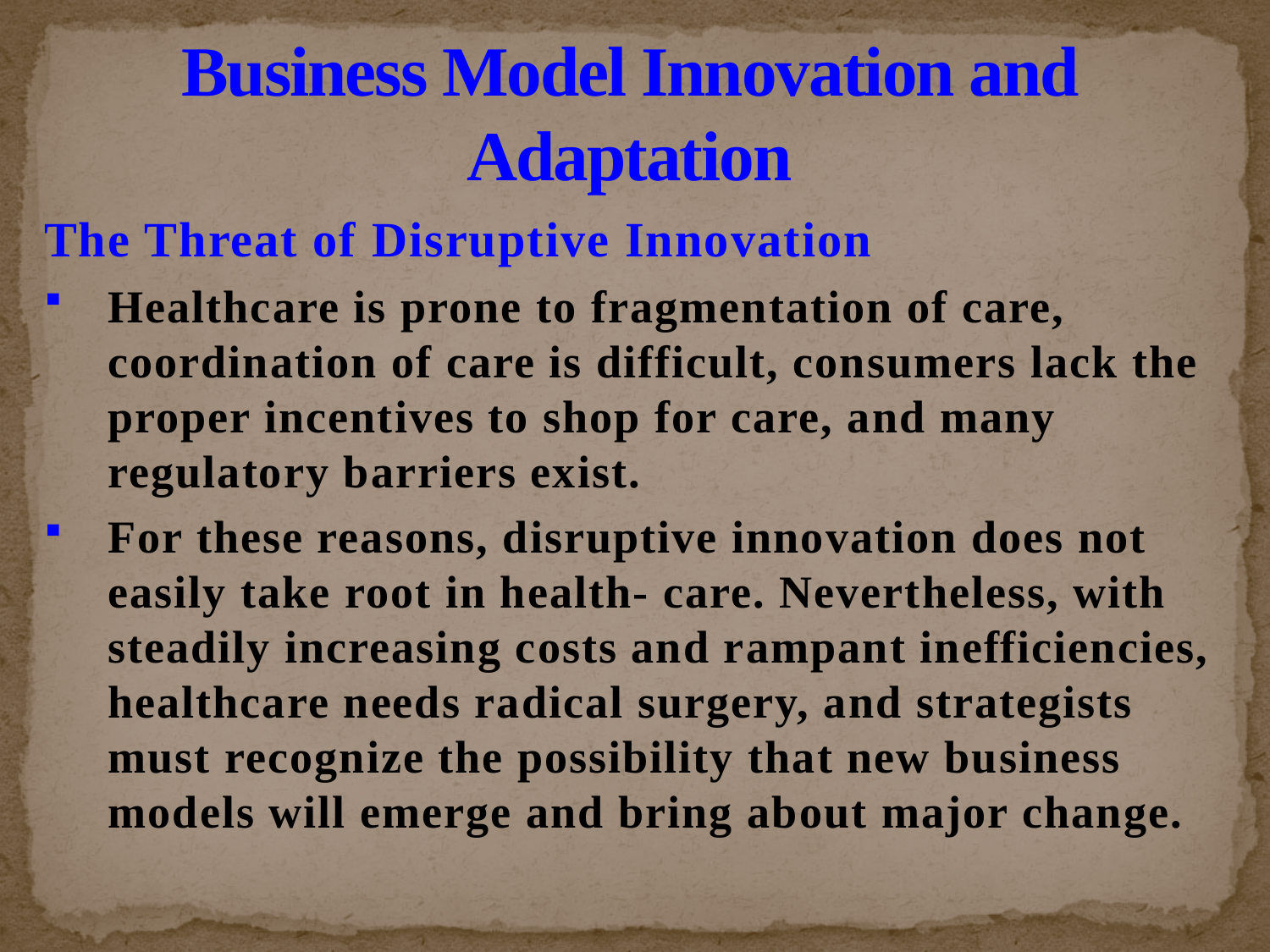

# Business Model Innovation and Adaptation
The Threat of Disruptive Innovation
Healthcare is prone to fragmentation of care, coordination of care is difficult, consumers lack the proper incentives to shop for care, and many regulatory barriers exist.
For these reasons, disruptive innovation does not easily take root in health- care. Nevertheless, with steadily increasing costs and rampant inefficiencies, healthcare needs radical surgery, and strategists must recognize the possibility that new business models will emerge and bring about major change.